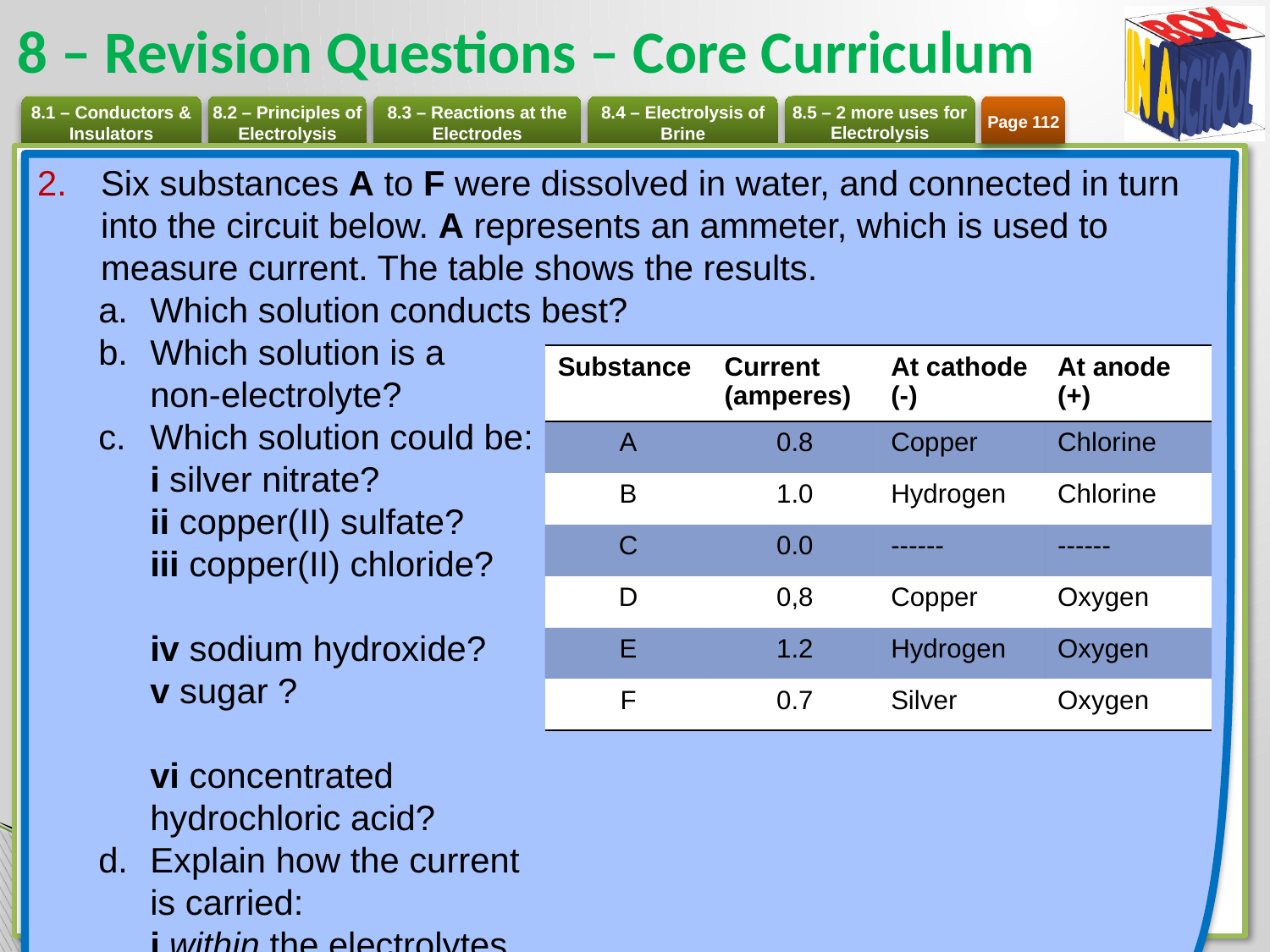

# 8 – Revision Questions – Core Curriculum
Page 112
Six substances A to F were dissolved in water, and connected in turn into the circuit below. A represents an ammeter, which is used to measure current. The table shows the results.
Which solution conducts best?
Which solution is a
non-electrolyte?
Which solution could be:
i silver nitrate?
ii copper(II) sulfate?
iii copper(II) chloride?
iv sodium hydroxide?
v sugar ?
vi concentrated
hydrochloric acid?
Explain how the current
is carried:
i within the electrolytes
ii in the rest of the circuit
| Substance | Current (amperes) | At cathode (-) | At anode (+) |
| --- | --- | --- | --- |
| A | 0.8 | Copper | Chlorine |
| B | 1.0 | Hydrogen | Chlorine |
| C | 0.0 | ------ | ------ |
| D | 0,8 | Copper | Oxygen |
| E | 1.2 | Hydrogen | Oxygen |
| F | 0.7 | Silver | Oxygen |